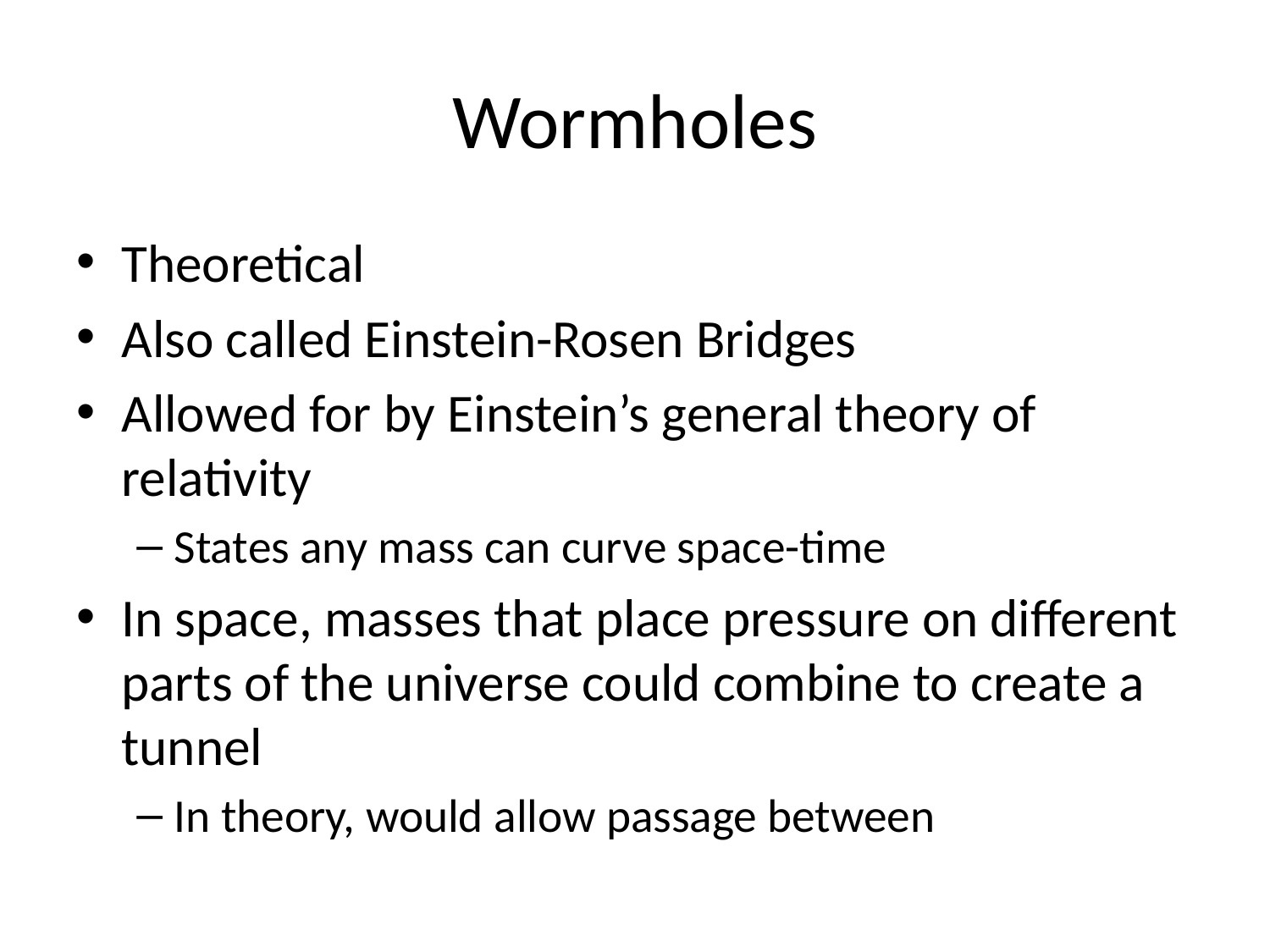

# Wormholes
Theoretical
Also called Einstein-Rosen Bridges
Allowed for by Einstein’s general theory of relativity
States any mass can curve space-time
In space, masses that place pressure on different parts of the universe could combine to create a tunnel
In theory, would allow passage between